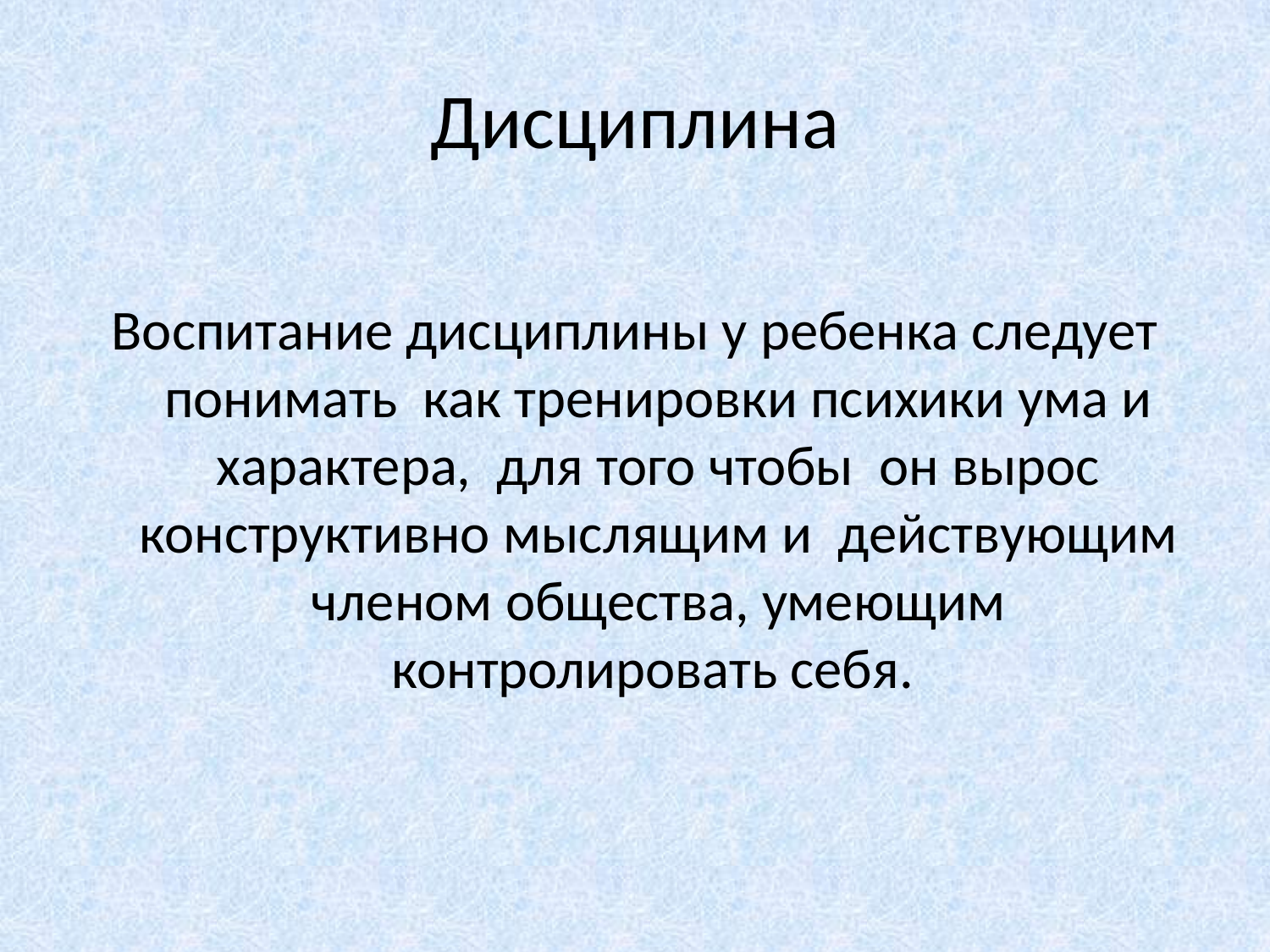

# Дисциплина

Воспитание дисциплины у ребенка следует понимать  как тренировки психики ума и характера,  для того чтобы  он вырос конструктивно мыслящим и  действующим членом общества, умеющим контролировать себя.